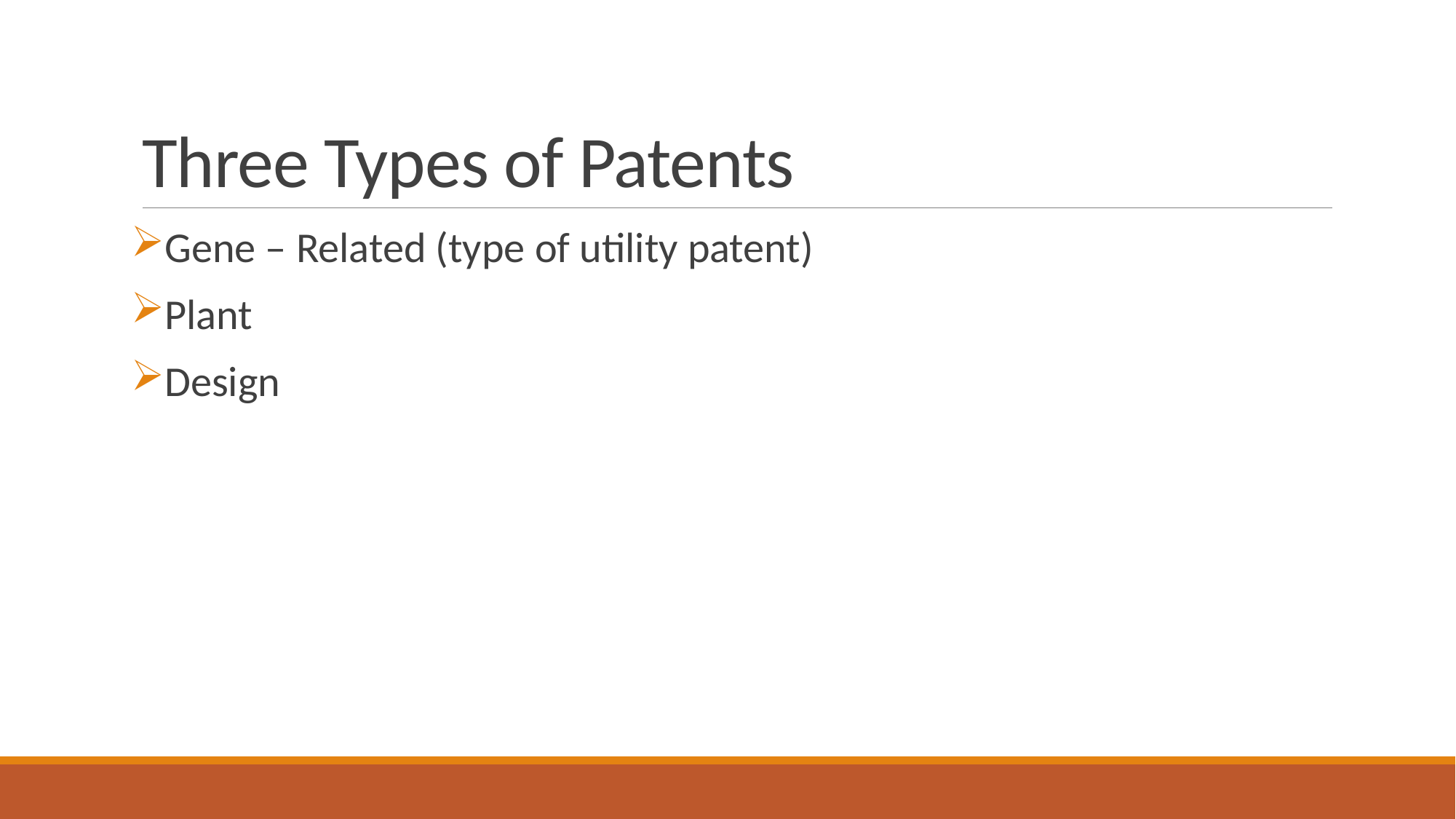

# Three Types of Patents
Gene – Related (type of utility patent)
Plant
Design